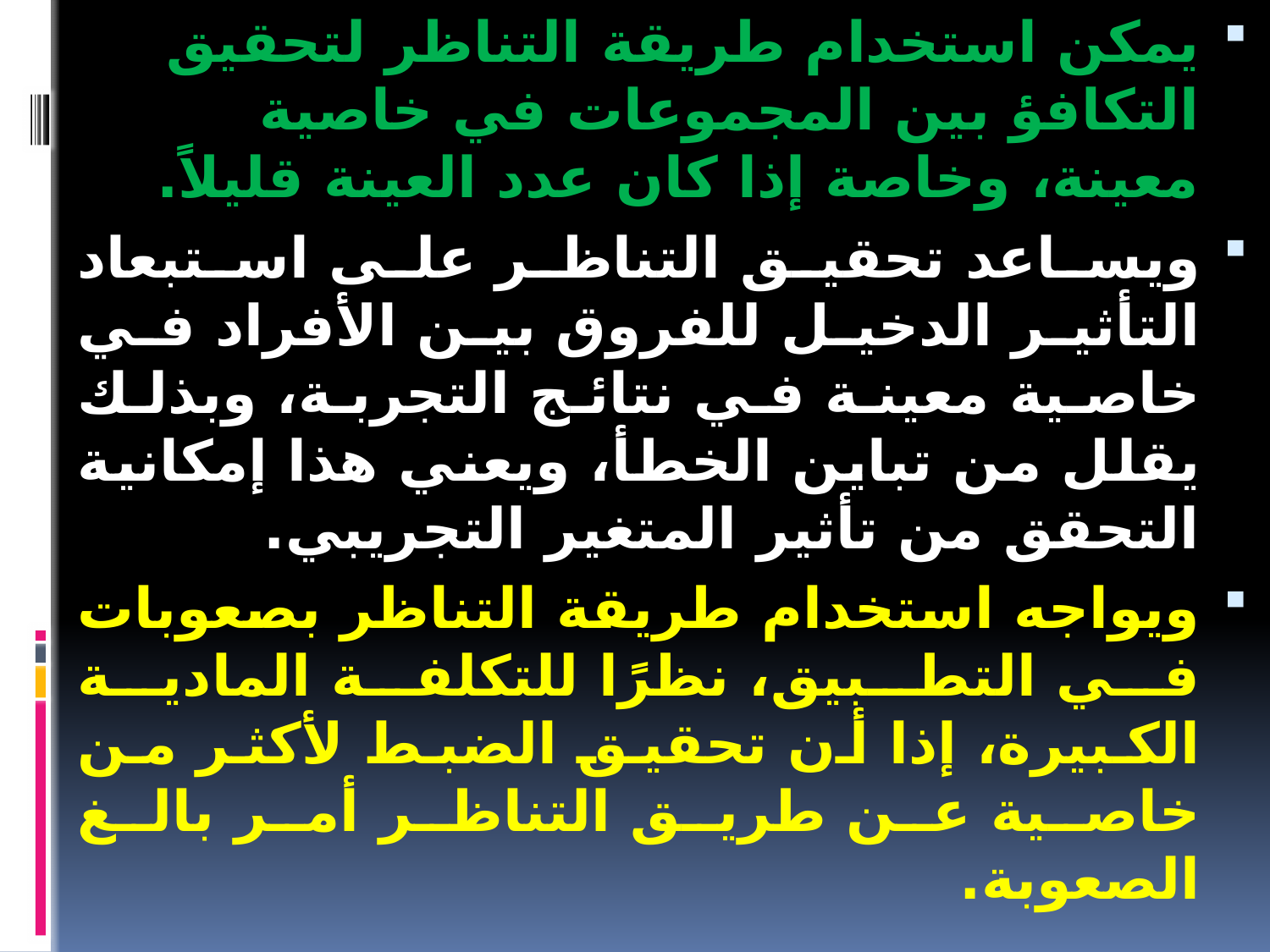

يمكن استخدام طريقة التناظر لتحقيق التكافؤ بين المجموعات في خاصية معينة، وخاصة إذا كان عدد العينة قليلاً.
ويساعد تحقيق التناظر على استبعاد التأثير الدخيل للفروق بين الأفراد في خاصية معينة في نتائج التجربة، وبذلك يقلل من تباين الخطأ، ويعني هذا إمكانية التحقق من تأثير المتغير التجريبي.
ويواجه استخدام طريقة التناظر بصعوبات في التطبيق، نظرًا للتكلفة المادية الكبيرة، إذا أن تحقيق الضبط لأكثر من خاصية عن طريق التناظر أمر بالغ الصعوبة.